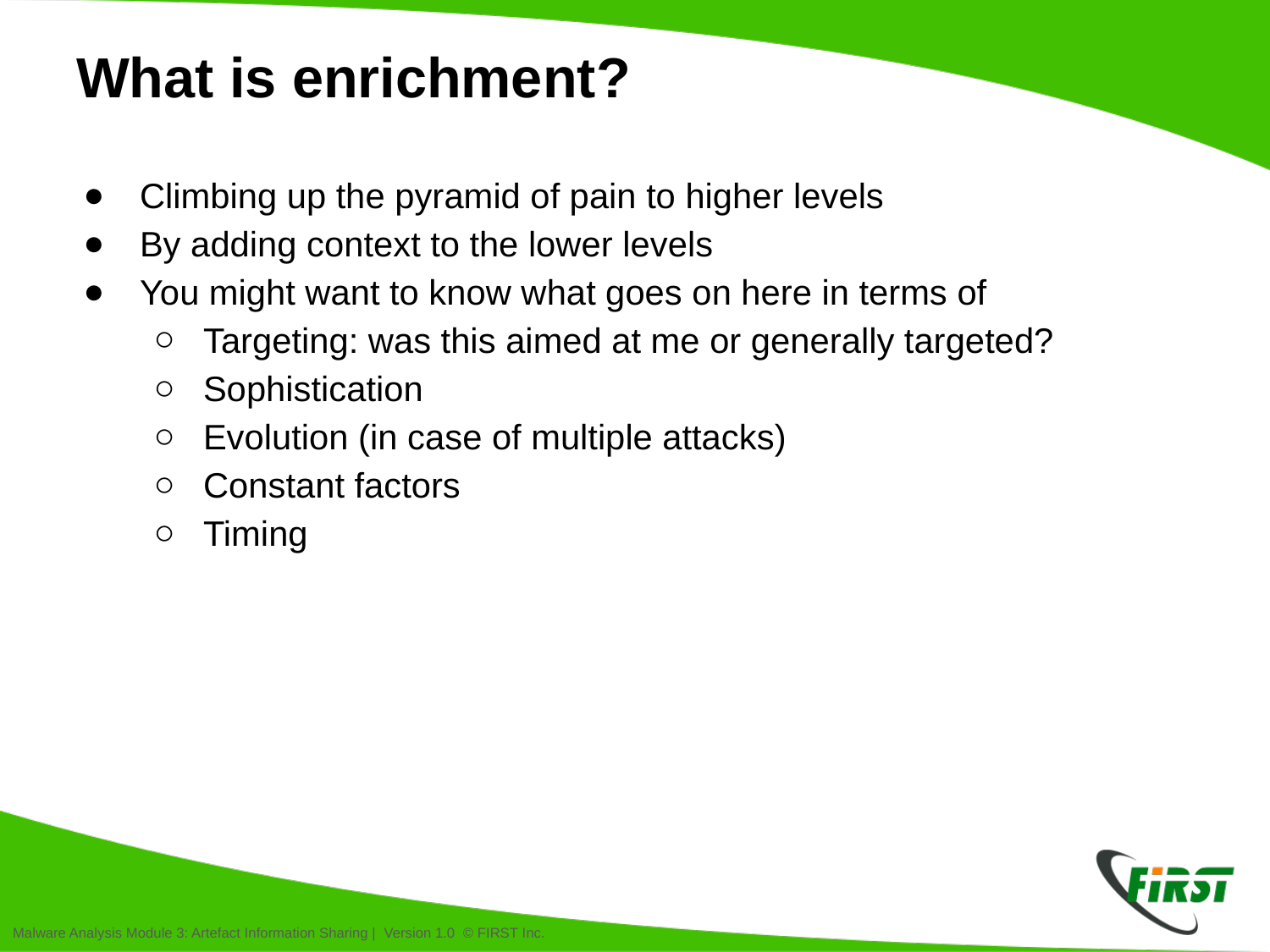

# What is enrichment?
Climbing up the pyramid of pain to higher levels
By adding context to the lower levels
You might want to know what goes on here in terms of
Targeting: was this aimed at me or generally targeted?
Sophistication
Evolution (in case of multiple attacks)
Constant factors
Timing